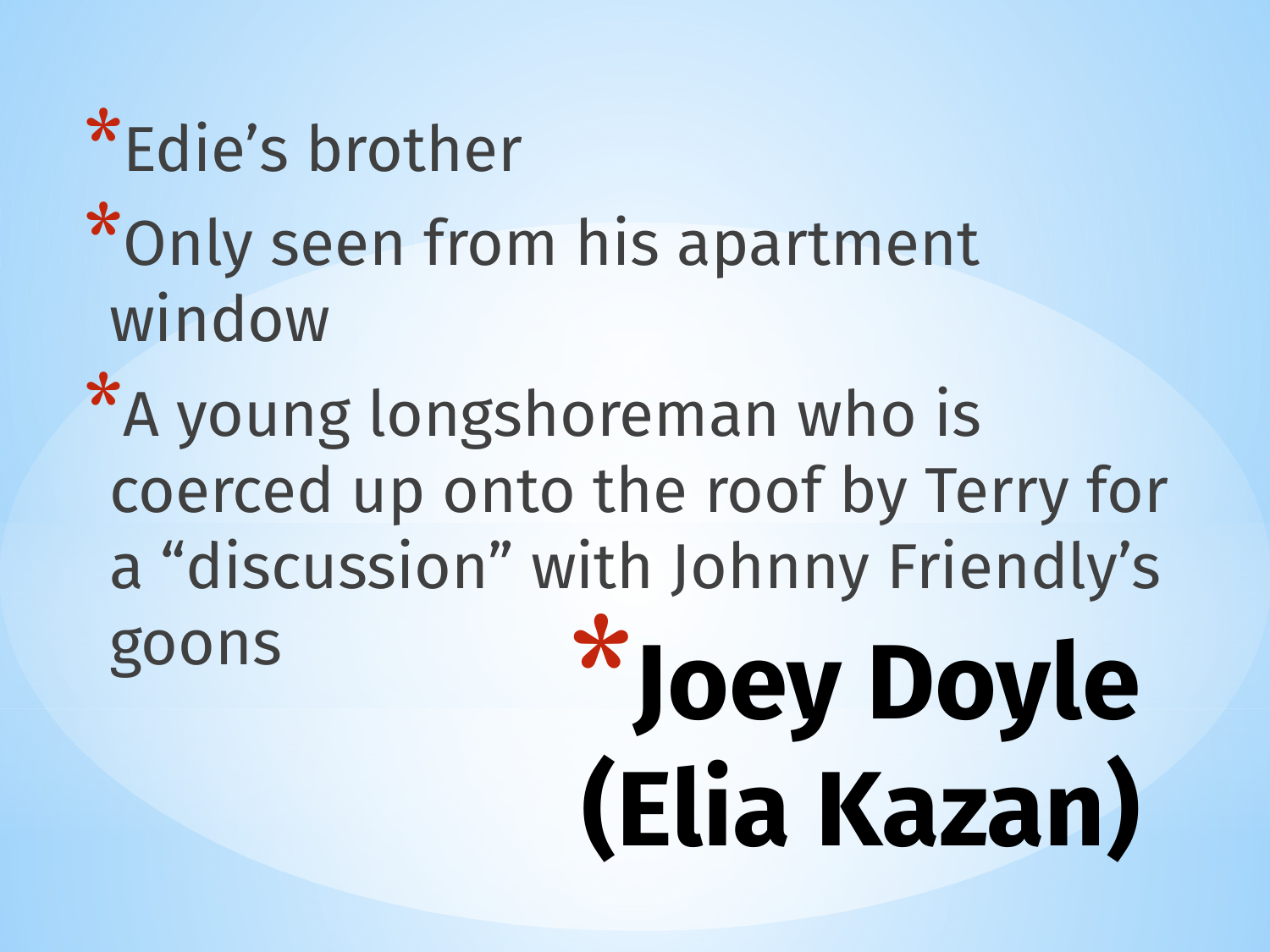

Edie’s brother
Only seen from his apartment window
A young longshoreman who is coerced up onto the roof by Terry for a “discussion” with Johnny Friendly’s goons
# Joey Doyle (Elia Kazan)